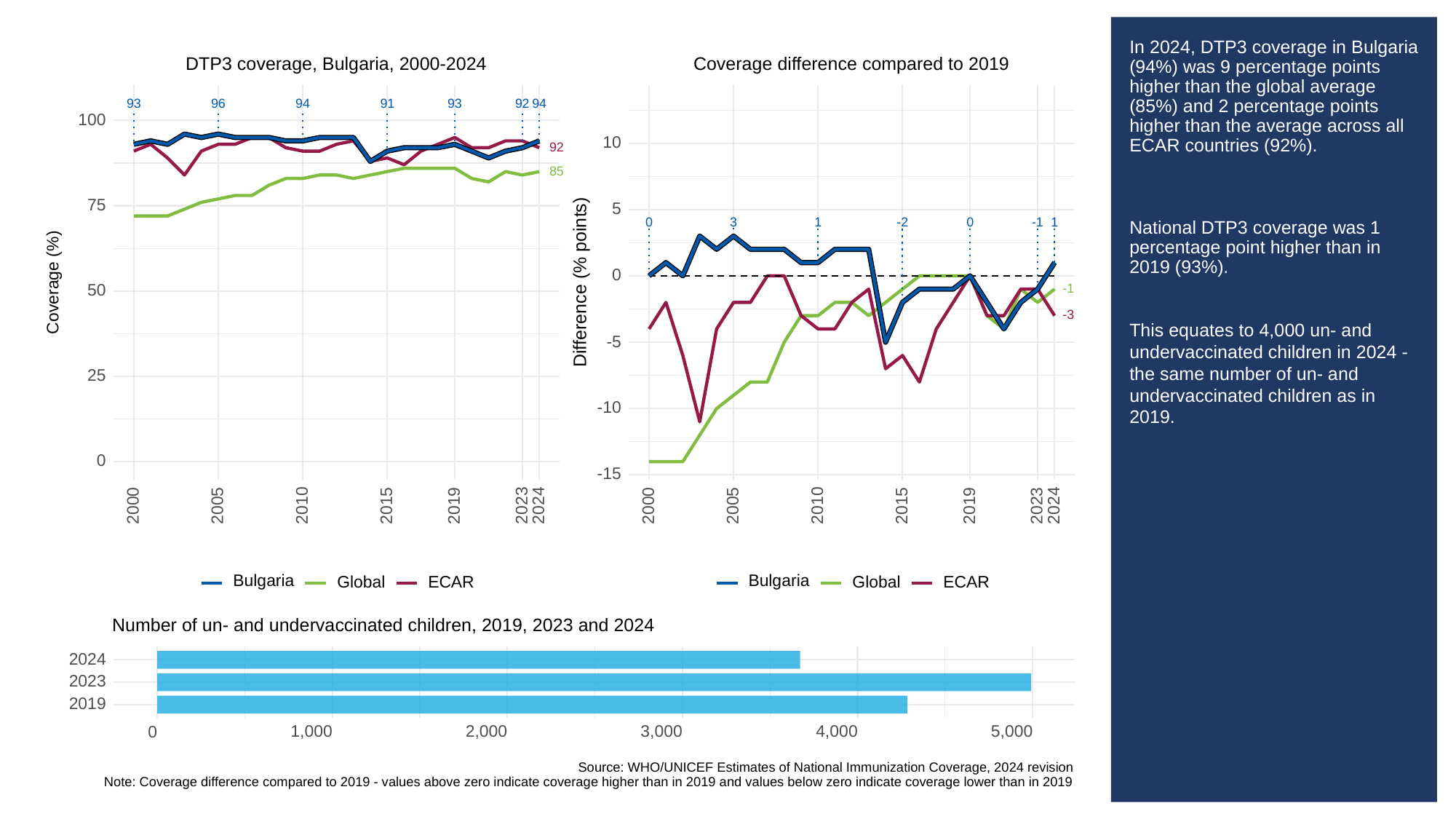

# In 2024, DTP3 coverage in Bulgaria (94%) was 9 percentage points higher than the global average (85%) and 2 percentage points higher than the average across all ECAR countries (92%).

National DTP3 coverage was 1 percentage point higher than in 2019 (93%).

This equates to 4,000 un- and undervaccinated children in 2024 - the same number of un- and undervaccinated children as in 2019.

Coverage difference compared to 2019
DTP3 coverage, Bulgaria, 2000-2024

93
93
96
94
91
92
94

100

10

92

85

75
5

3
0
0
1
-2
-1
1

0
Difference (% points)
Coverage (%)

-1
50

-3

-5

25

-10

0

-15

2023
2023
2000
2005
2010
2015
2019
2024
2000
2005
2010
2015
2019
2024
Bulgaria
Bulgaria
Global
ECAR
Global
ECAR

Number of un- and undervaccinated children, 2019, 2023 and 2024

2024

2023

2019

1,000
2,000
3,000
4,000
5,000
0
Source: WHO/UNICEF Estimates of National Immunization Coverage, 2024 revision
Note: Coverage difference compared to 2019 - values above zero indicate coverage higher than in 2019 and values below zero indicate coverage lower than in 2019